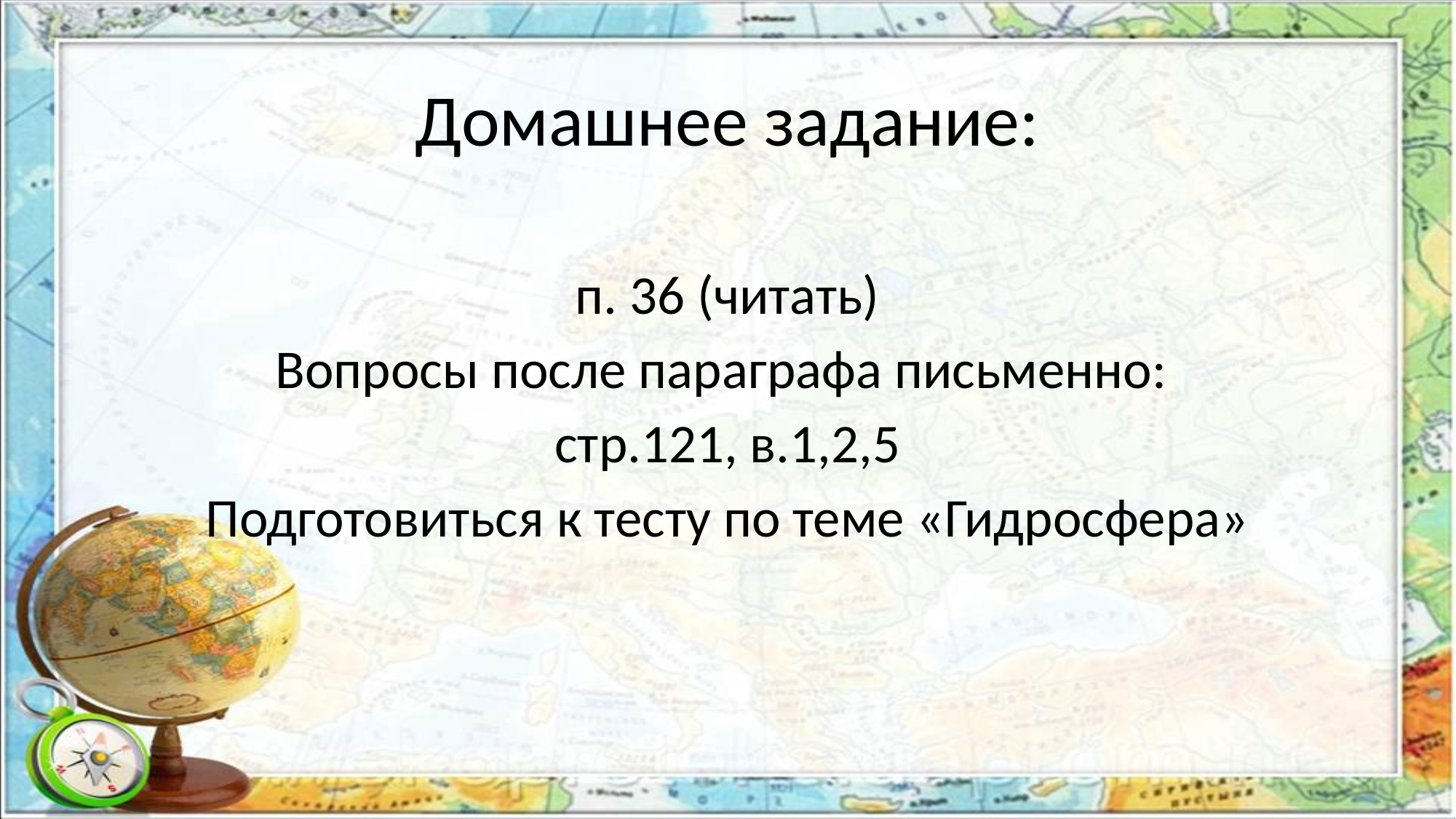

# Домашнее задание:
п. 36 (читать)
Вопросы после параграфа письменно:
стр.121, в.1,2,5
Подготовиться к тесту по теме «Гидросфера»